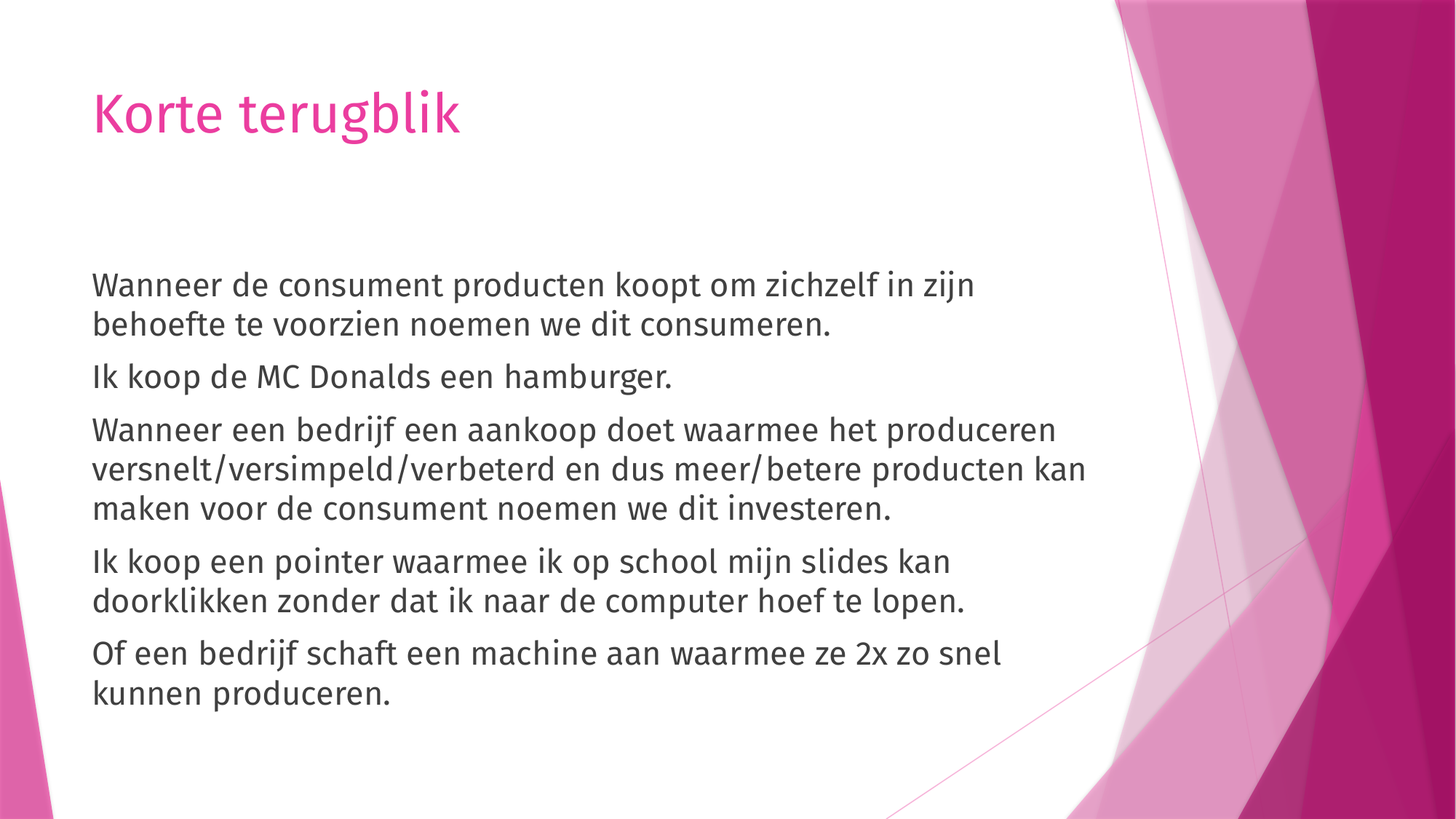

# Korte terugblik
Wanneer de consument producten koopt om zichzelf in zijn behoefte te voorzien noemen we dit consumeren.
Ik koop de MC Donalds een hamburger.
Wanneer een bedrijf een aankoop doet waarmee het produceren versnelt/versimpeld/verbeterd en dus meer/betere producten kan maken voor de consument noemen we dit investeren.
Ik koop een pointer waarmee ik op school mijn slides kan doorklikken zonder dat ik naar de computer hoef te lopen.
Of een bedrijf schaft een machine aan waarmee ze 2x zo snel kunnen produceren.